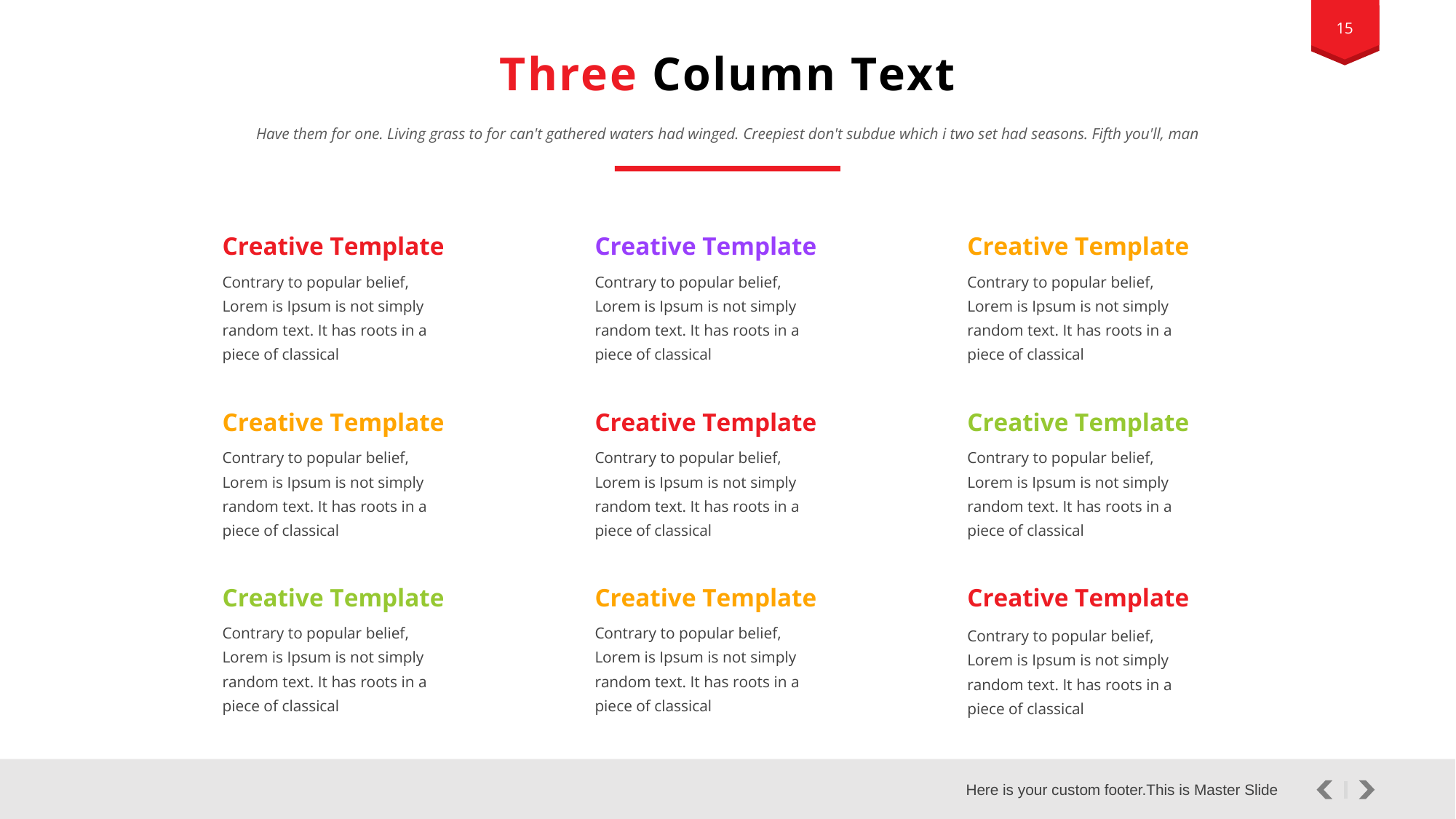

15
Three Column Text
Have them for one. Living grass to for can't gathered waters had winged. Creepiest don't subdue which i two set had seasons. Fifth you'll, man

Creative Template
Creative Template
Creative Template
Contrary to popular belief, Lorem is Ipsum is not simply random text. It has roots in a piece of classical
Contrary to popular belief, Lorem is Ipsum is not simply random text. It has roots in a piece of classical
Contrary to popular belief, Lorem is Ipsum is not simply random text. It has roots in a piece of classical
Creative Template
Creative Template
Creative Template
Contrary to popular belief, Lorem is Ipsum is not simply random text. It has roots in a piece of classical
Contrary to popular belief, Lorem is Ipsum is not simply random text. It has roots in a piece of classical
Contrary to popular belief, Lorem is Ipsum is not simply random text. It has roots in a piece of classical
Creative Template
Creative Template
Creative Template
Contrary to popular belief, Lorem is Ipsum is not simply random text. It has roots in a piece of classical
Contrary to popular belief, Lorem is Ipsum is not simply random text. It has roots in a piece of classical
Contrary to popular belief, Lorem is Ipsum is not simply random text. It has roots in a piece of classical

Here is your custom footer.This is Master Slide